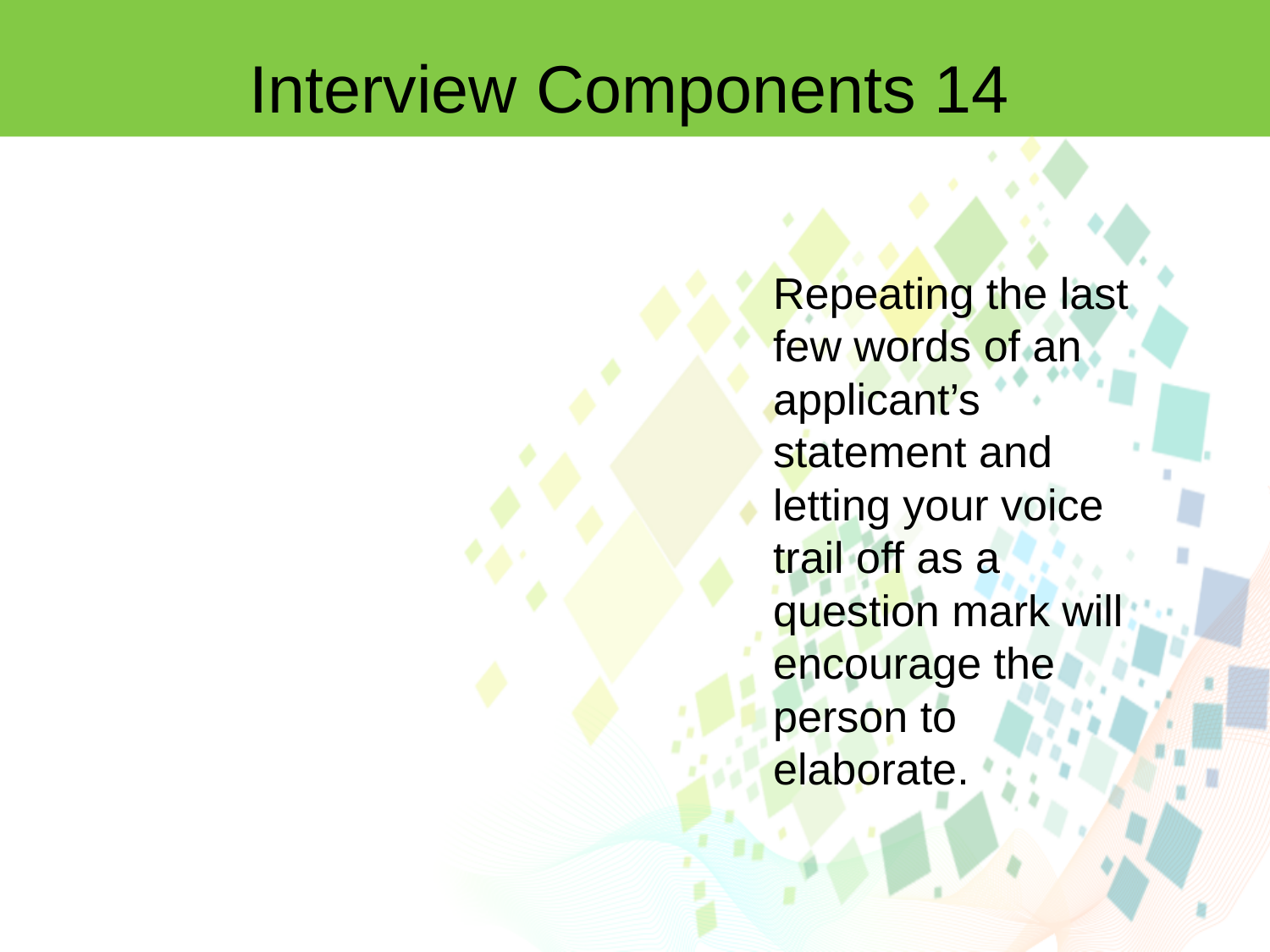

Interview Components 14
Repeating the last few words of an applicant’s statement and letting your voice trail off as a question mark will encourage the person to
elaborate.